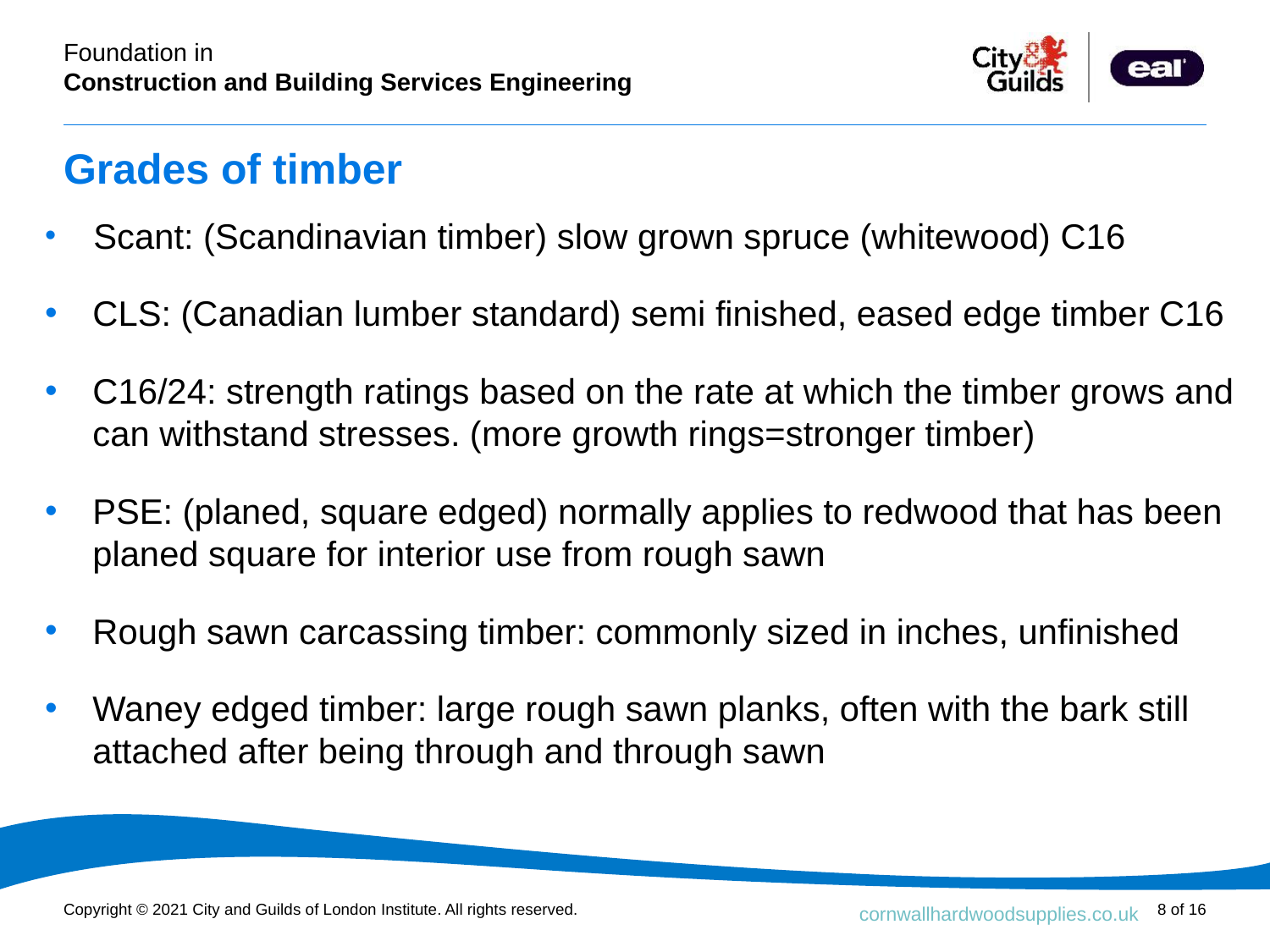

# Grades of timber
 Scant: (Scandinavian timber) slow grown spruce (whitewood) C16
CLS: (Canadian lumber standard) semi finished, eased edge timber C16
C16/24: strength ratings based on the rate at which the timber grows and can withstand stresses. (more growth rings=stronger timber)
PSE: (planed, square edged) normally applies to redwood that has been planed square for interior use from rough sawn
Rough sawn carcassing timber: commonly sized in inches, unfinished
Waney edged timber: large rough sawn planks, often with the bark still attached after being through and through sawn

cornwallhardwoodsupplies.co.uk